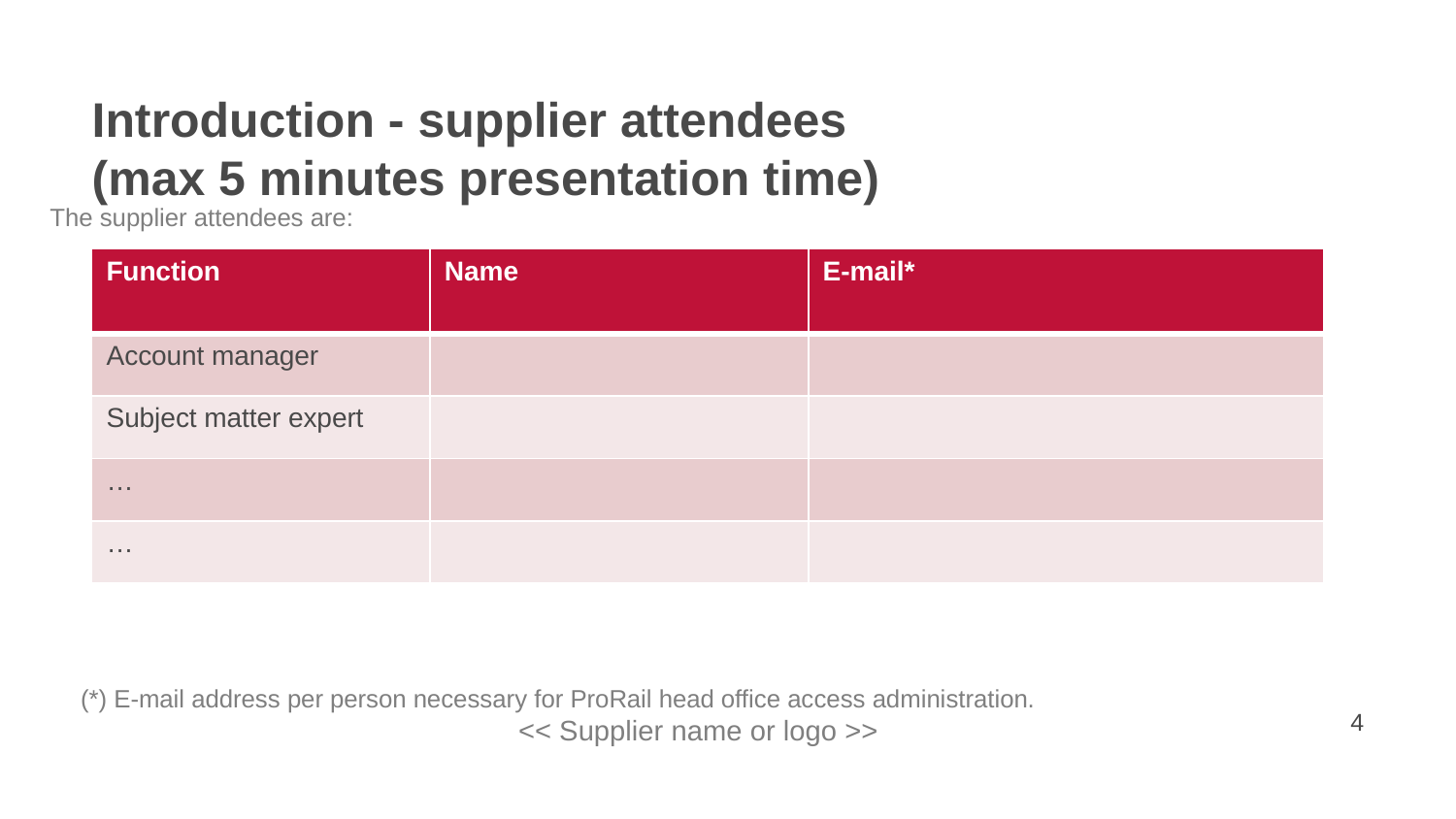

# Introduction - supplier attendees (max 5 minutes presentation time)

 The supplier attendees are:

(*) E-mail address per person necessary for ProRail head office access administration.

| Function | Name | E-mail\* |
| --- | --- | --- |
| Account manager |  |  |
| Subject matter expert |  |  |
| … |  |  |
| … |  |  |
<< Supplier name or logo >>